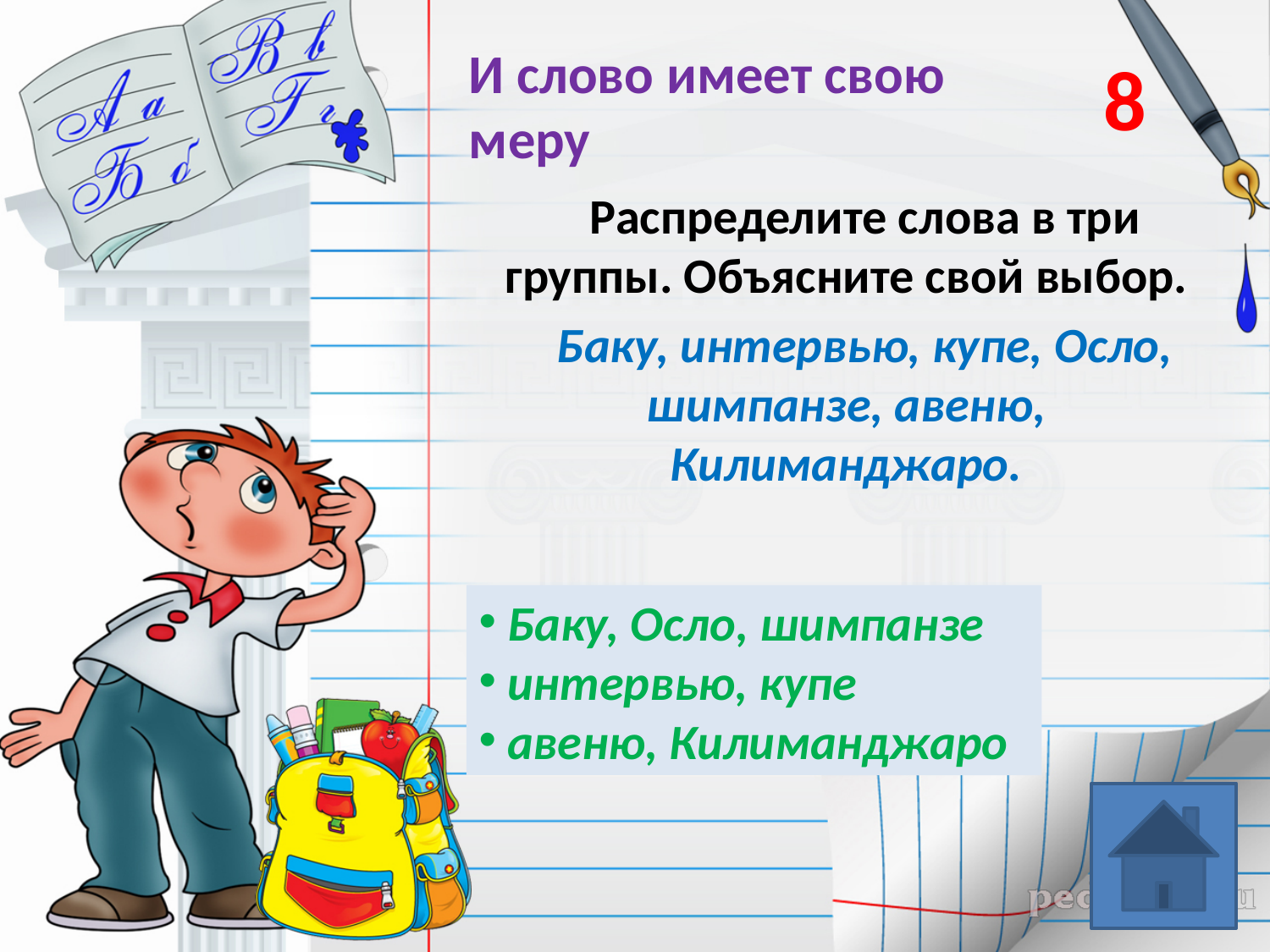

8
# И слово имеет свою меру
Распределите слова в три группы. Объясните свой выбор.
Баку, интервью, купе, Осло, шимпанзе, авеню, Килиманджаро.
 Баку, Осло, шимпанзе
 интервью, купе
 авеню, Килиманджаро